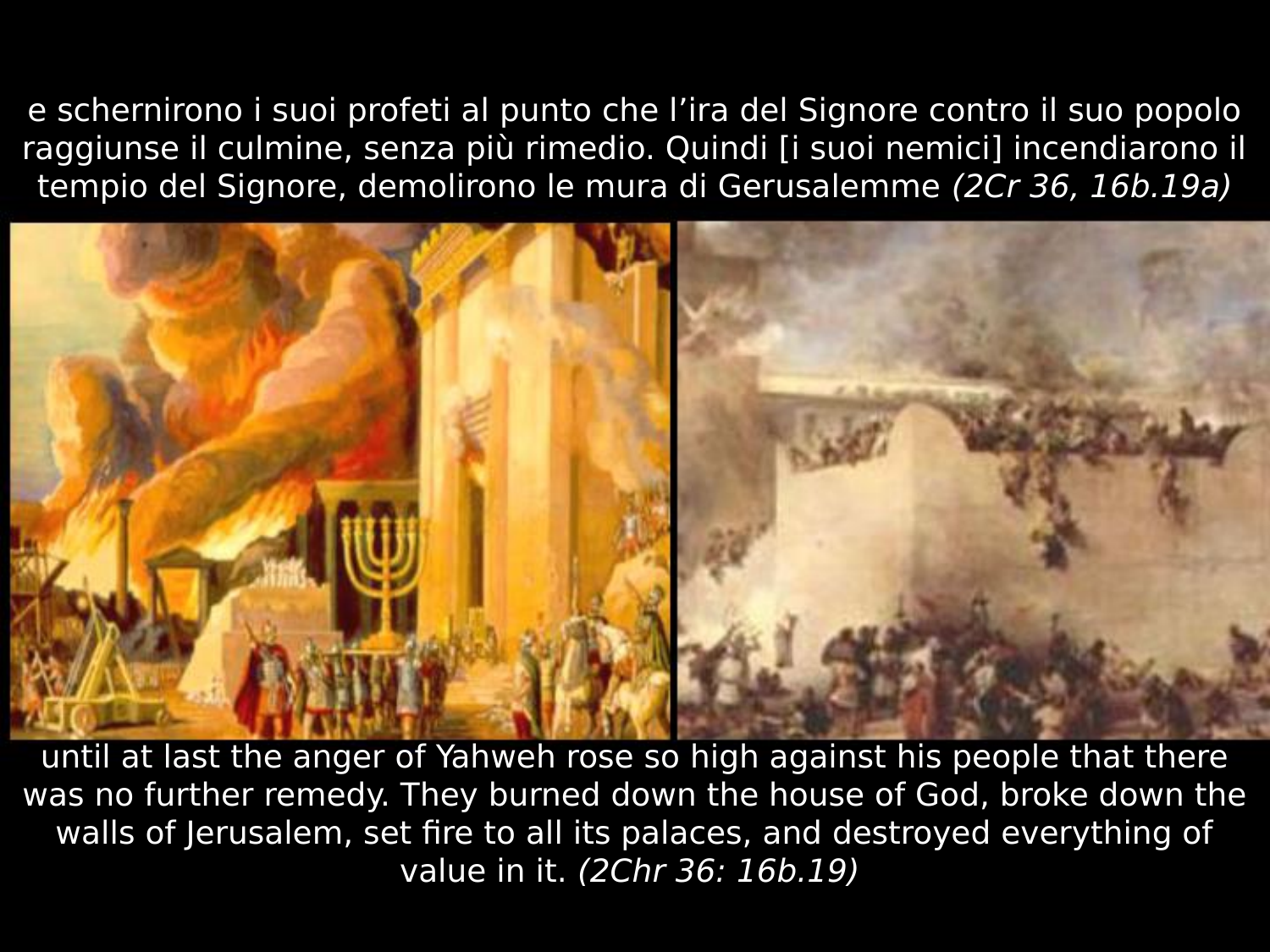

# e schernirono i suoi profeti al punto che l’ira del Signore contro il suo popolo raggiunse il culmine, senza più rimedio. Quindi [i suoi nemici] incendiarono il tempio del Signore, demolirono le mura di Gerusalemme (2Cr 36, 16b.19a)
until at last the anger of Yahweh rose so high against his people that there was no further remedy. They burned down the house of God, broke down the walls of Jerusalem, set fire to all its palaces, and destroyed everything of value in it. (2Chr 36: 16b.19)